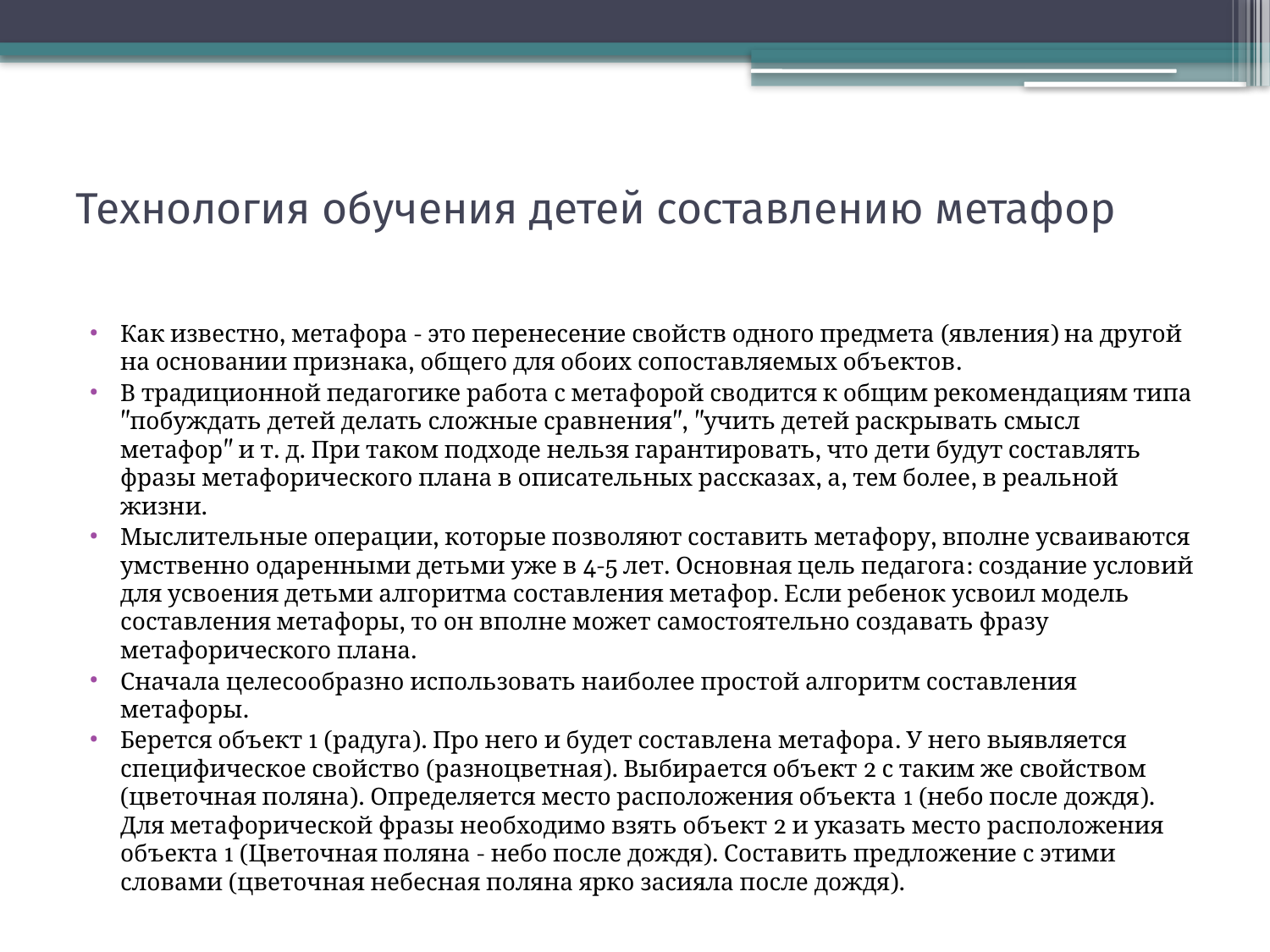

# Технология обучения детей составлению метафор
Как известно, метафора - это перенесение свойств одного предмета (явления) на другой на основании признака, общего для обоих сопоставляемых объектов.
В традиционной педагогике работа с метафорой сводится к общим рекомендациям типа "побуждать детей делать сложные сравнения", "учить детей раскрывать смысл метафор" и т. д. При таком подходе нельзя гарантировать, что дети будут составлять фразы метафорического плана в описательных рассказах, а, тем более, в реальной жизни.
Мыслительные операции, которые позволяют составить метафору, вполне усваиваются умственно одаренными детьми уже в 4-5 лет. Основная цель педагога: создание условий для усвоения детьми алгоритма составления метафор. Если ребенок усвоил модель составления метафоры, то он вполне может самостоятельно создавать фразу метафорического плана.
Сначала целесообразно использовать наиболее простой алгоритм составления метафоры.
Берется объект 1 (радуга). Про него и будет составлена метафора. У него выявляется специфическое свойство (разноцветная). Выбирается объект 2 с таким же свойством (цветочная поляна). Определяется место расположения объекта 1 (небо после дождя). Для метафорической фразы необходимо взять объект 2 и указать место расположения объекта 1 (Цветочная поляна - небо после дождя). Составить предложение с этими словами (цветочная небесная поляна ярко засияла после дождя).